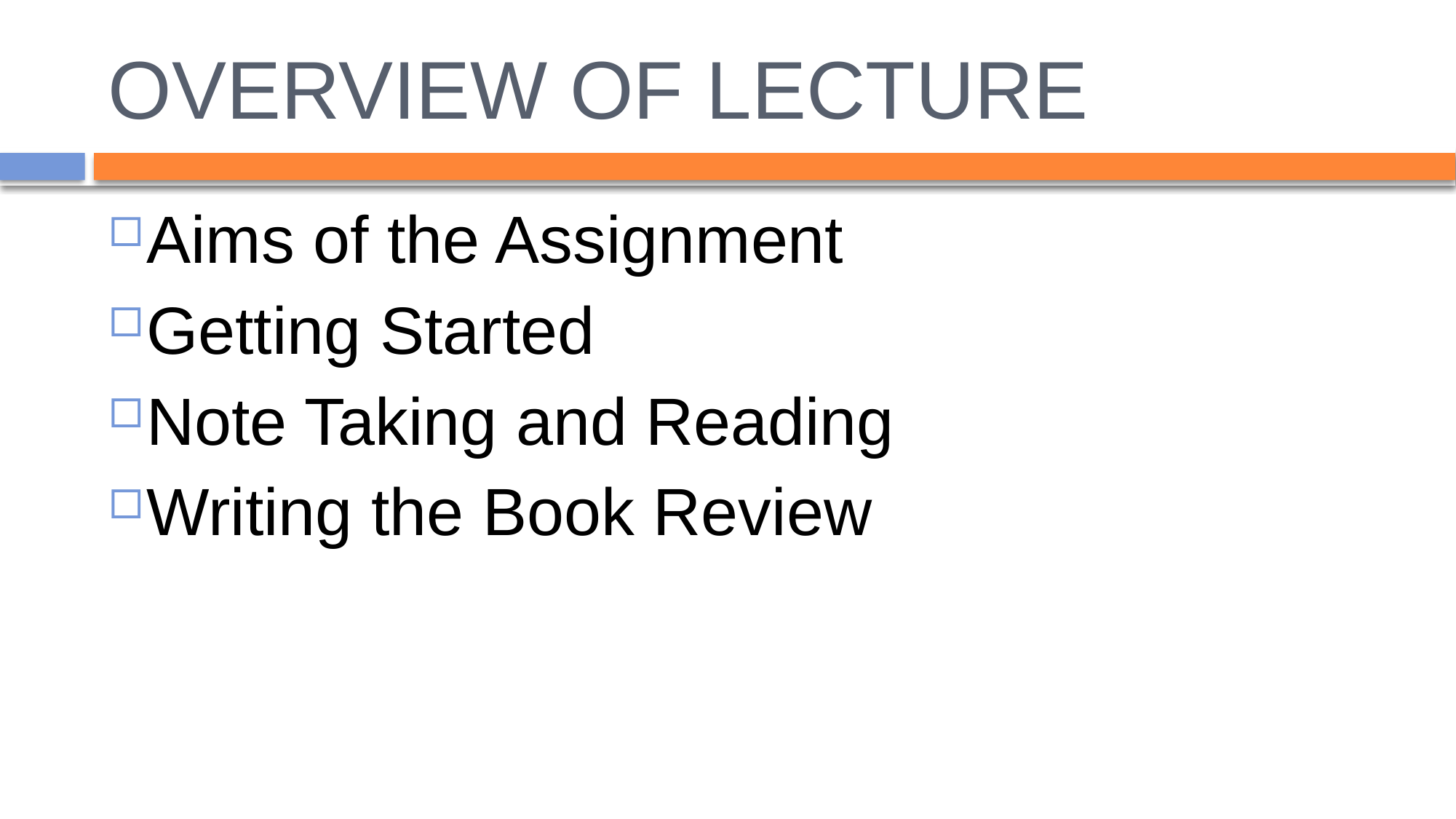

# OVERVIEW OF LECTURE
Aims of the Assignment
Getting Started
Note Taking and Reading
Writing the Book Review